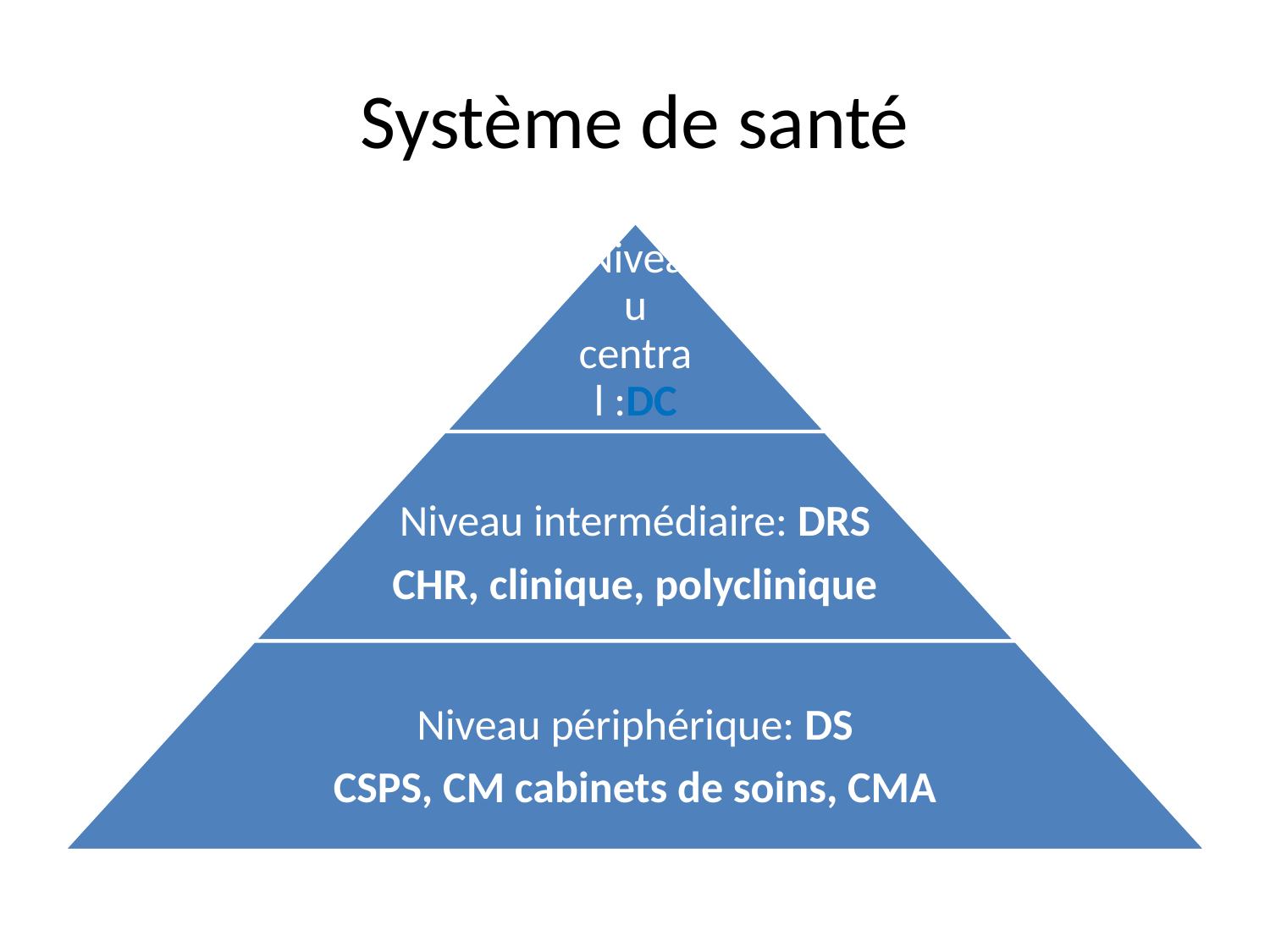

# Système de santé
Niveau central :DC
CHU
Niveau intermédiaire: DRS
CHR, clinique, polyclinique
Niveau périphérique: DS
CSPS, CM cabinets de soins, CMA